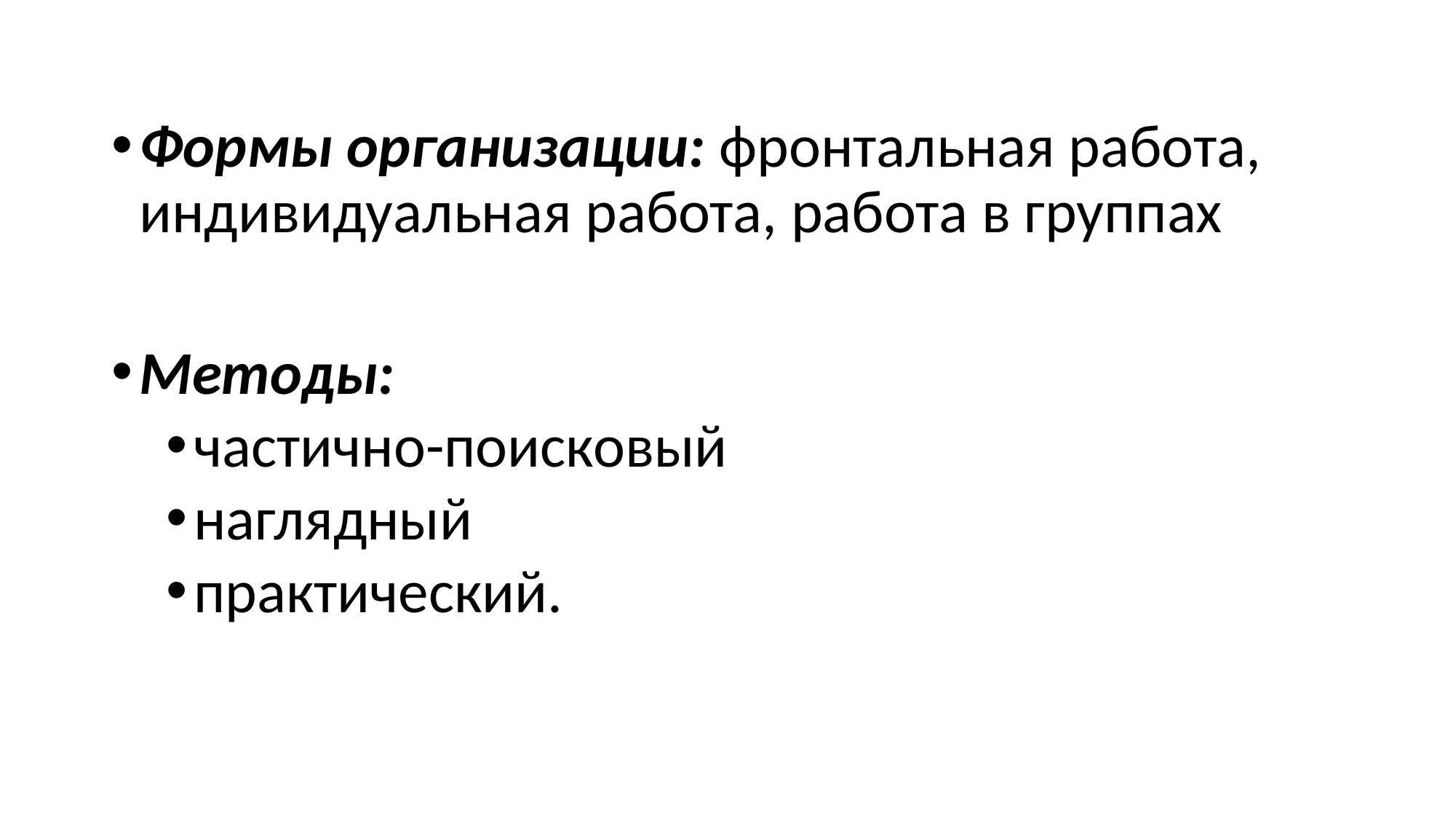

#
Формы организации: фронтальная работа, индивидуальная работа, работа в группах

Методы:
частично-поисковый
наглядный
практический.